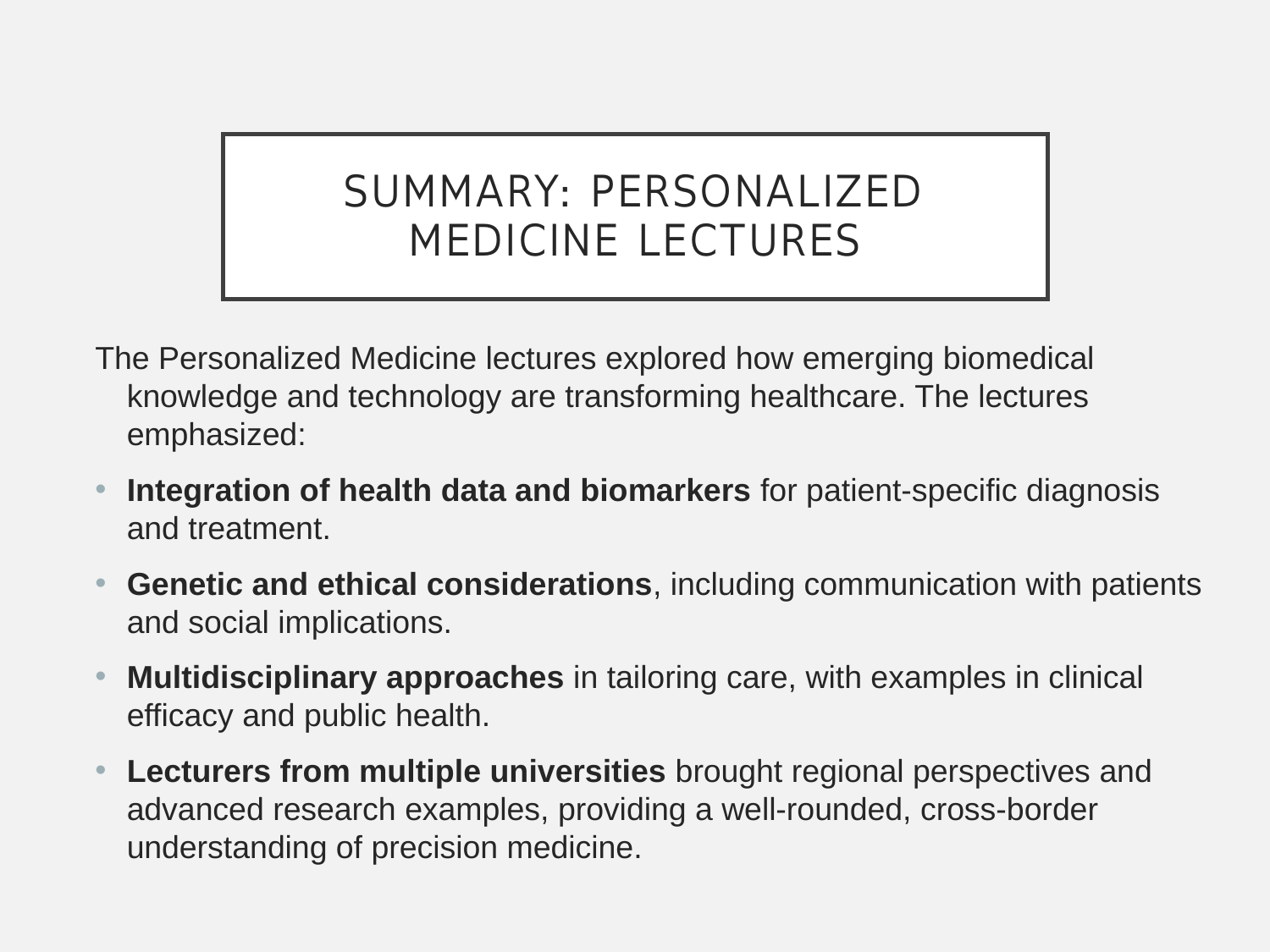

# Summary: Personalized Medicine Lectures
The Personalized Medicine lectures explored how emerging biomedical knowledge and technology are transforming healthcare. The lectures emphasized:
Integration of health data and biomarkers for patient-specific diagnosis and treatment.
Genetic and ethical considerations, including communication with patients and social implications.
Multidisciplinary approaches in tailoring care, with examples in clinical efficacy and public health.
Lecturers from multiple universities brought regional perspectives and advanced research examples, providing a well-rounded, cross-border understanding of precision medicine.